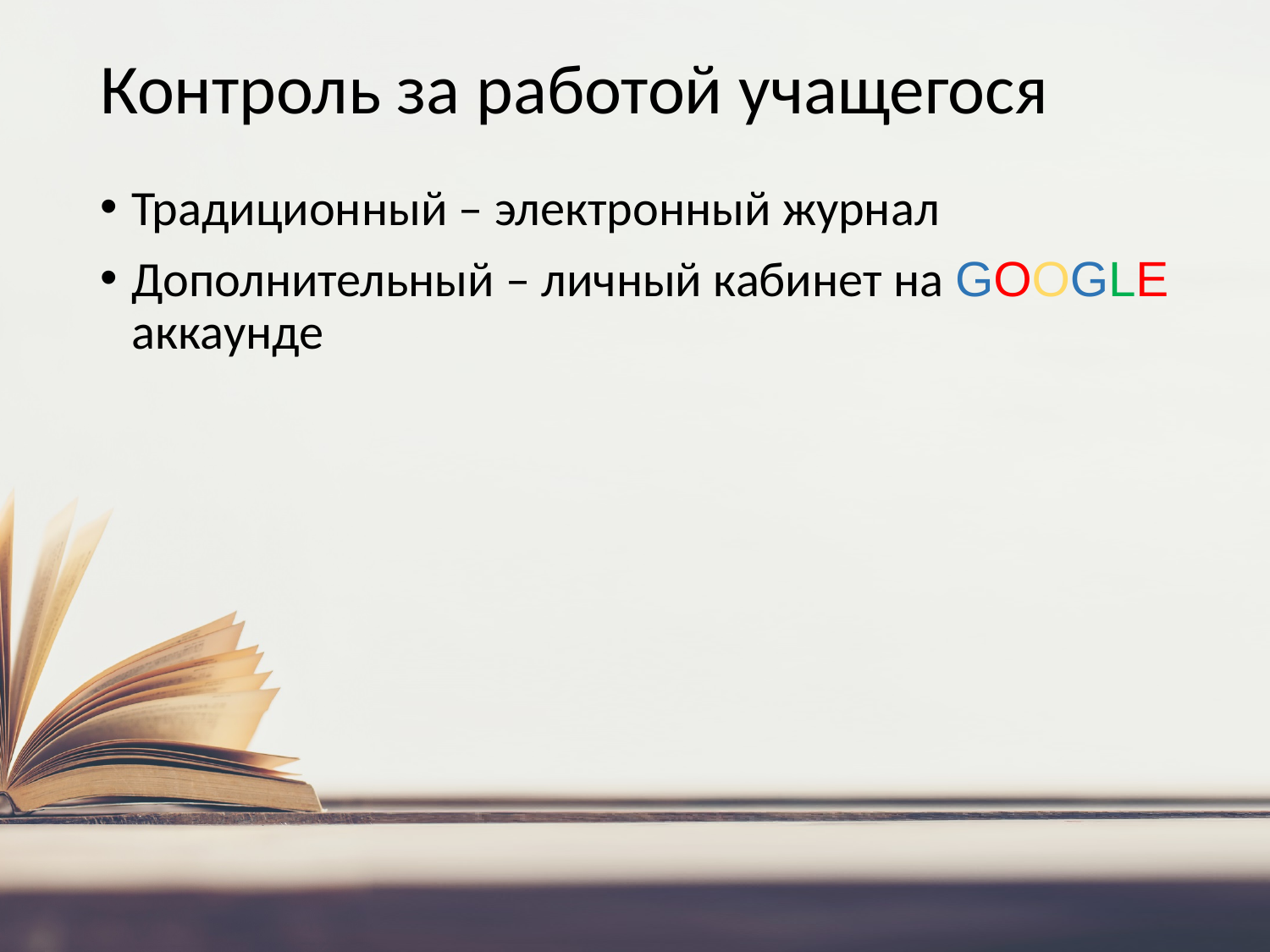

# Контроль за работой учащегося
Традиционный – электронный журнал
Дополнительный – личный кабинет на GOOGLE аккаунде